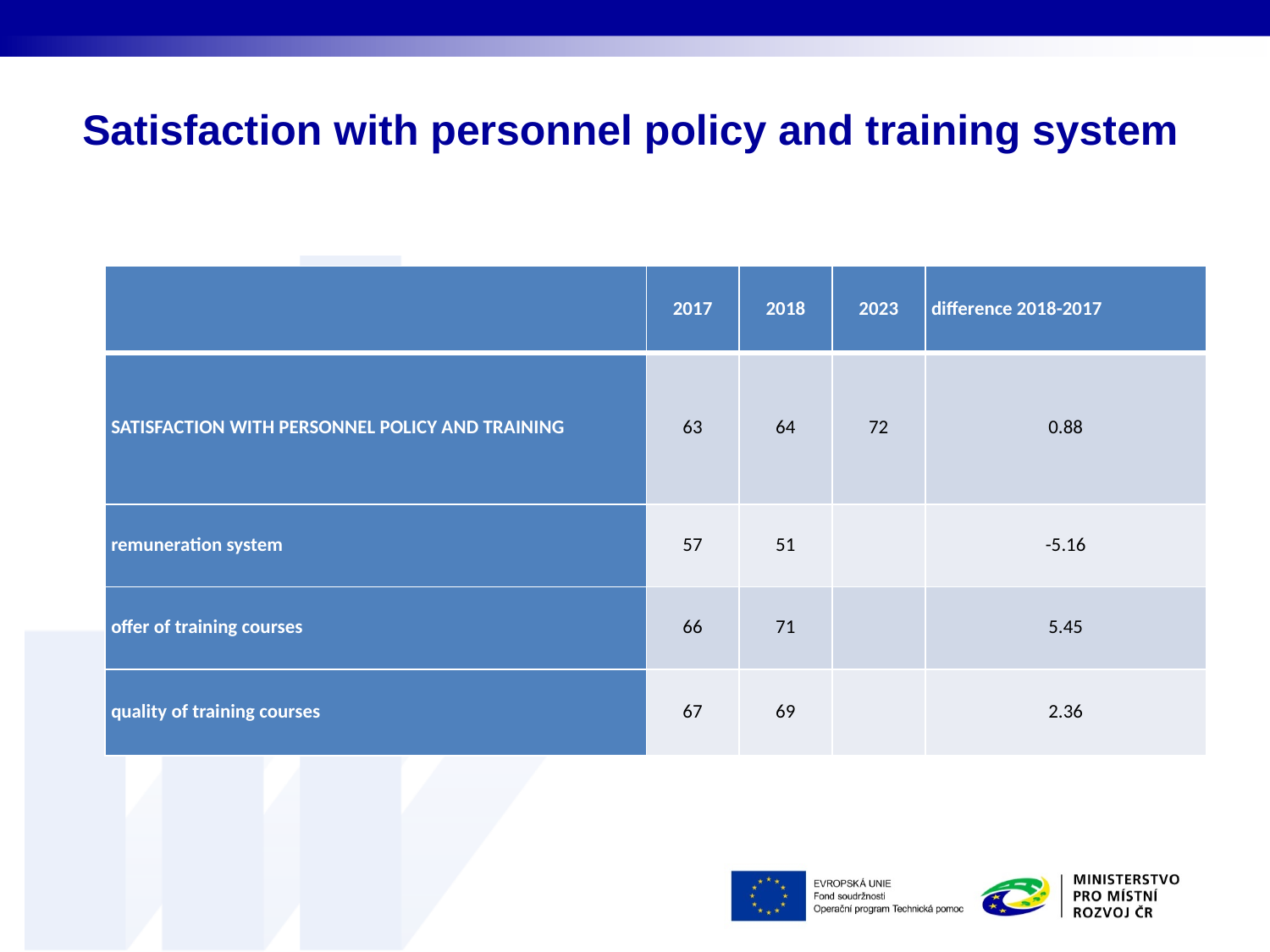

# Satisfaction with personnel policy and training system
|  | 2017 | 2018 | 2023 | difference 2018-2017 |
| --- | --- | --- | --- | --- |
| SATISFACTION WITH PERSONNEL POLICY AND TRAINING | 63 | 64 | 72 | 0.88 |
| remuneration system | 57 | 51 |  | -5.16 |
| offer of training courses | 66 | 71 |  | 5.45 |
| quality of training courses | 67 | 69 |  | 2.36 |